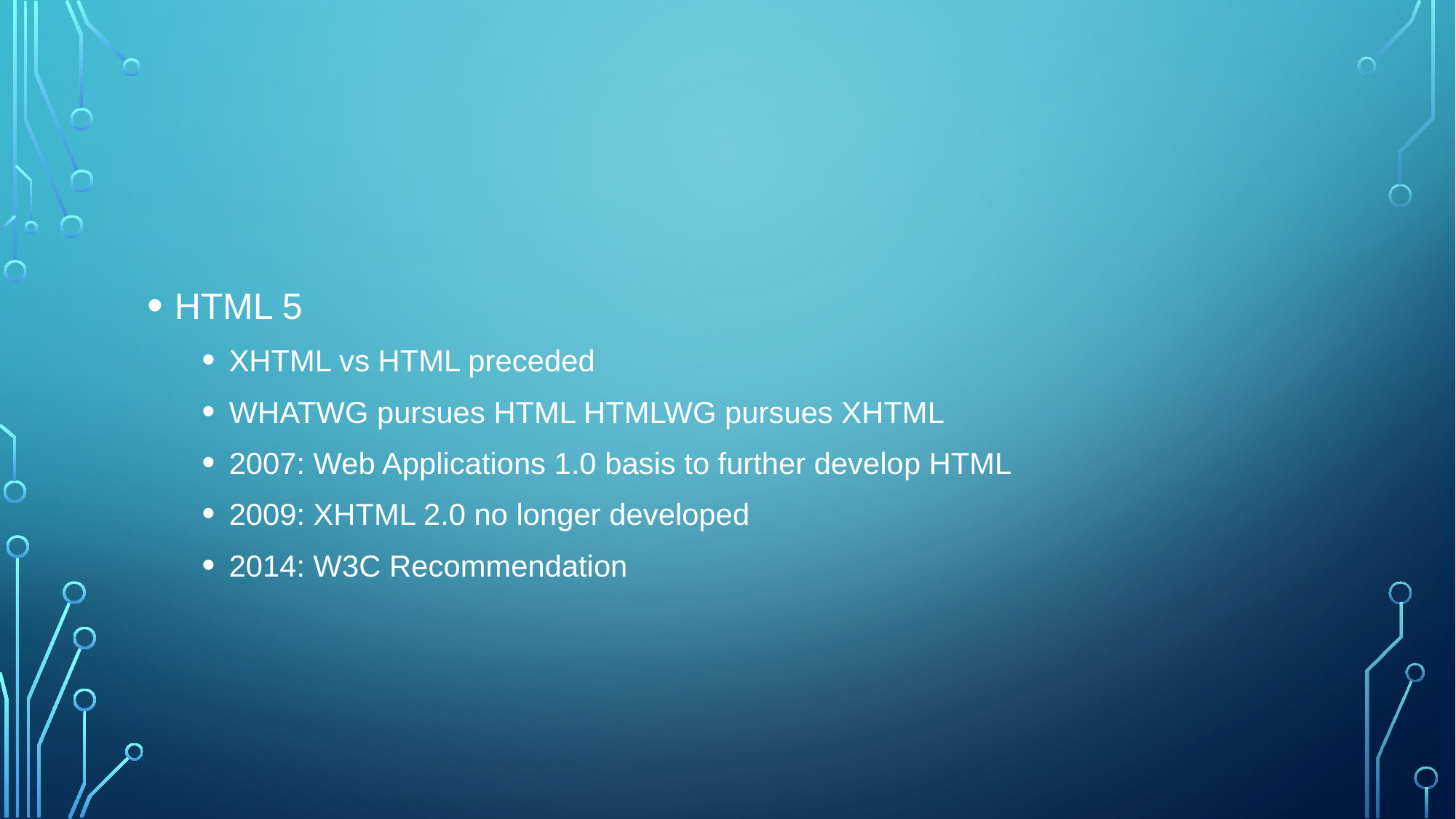

#
HTML 5
XHTML vs HTML preceded
WHATWG pursues HTML HTMLWG pursues XHTML
2007: Web Applications 1.0 basis to further develop HTML
2009: XHTML 2.0 no longer developed
2014: W3C Recommendation